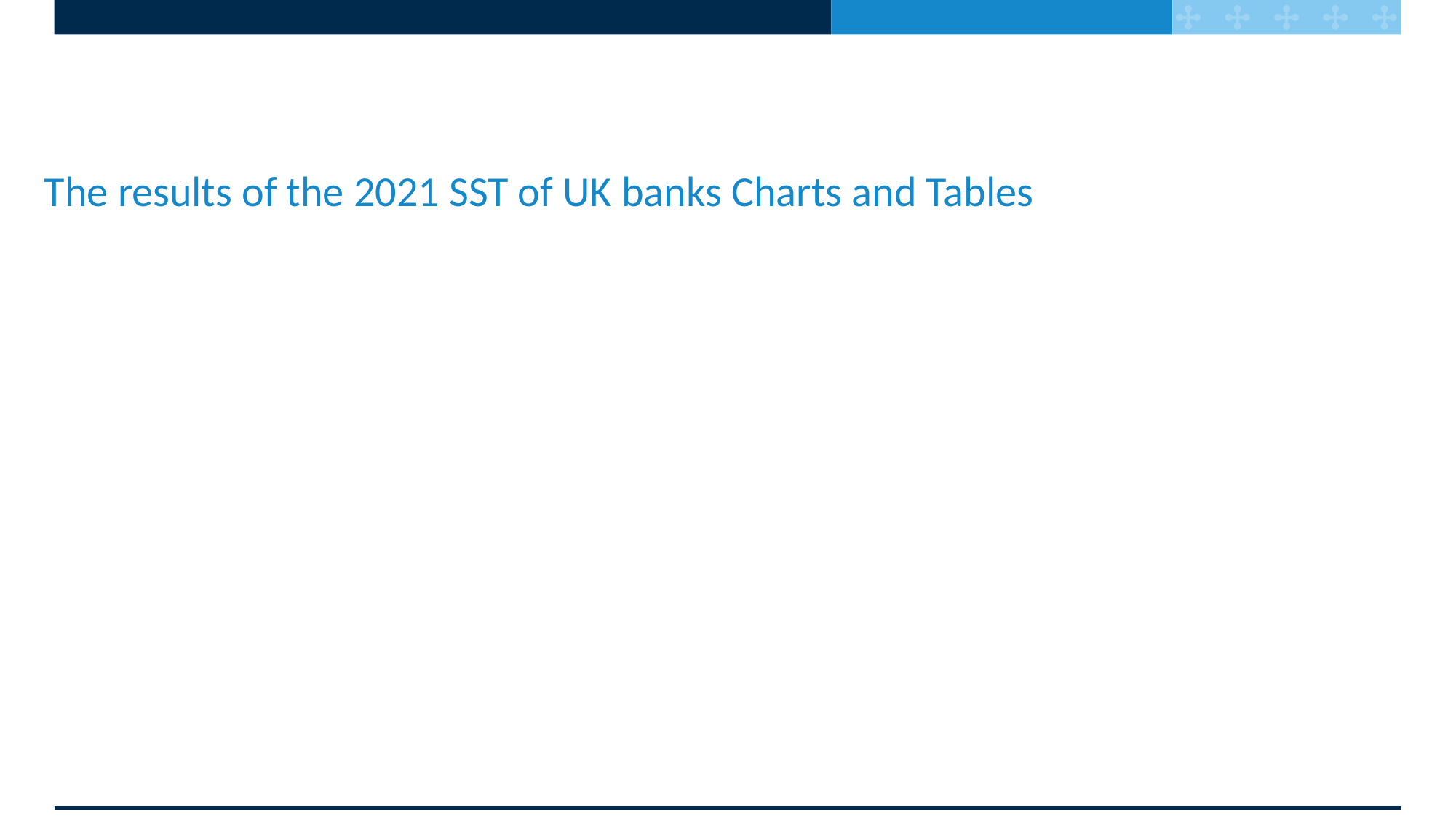

# The results of the 2021 SST of UK banks Charts and Tables